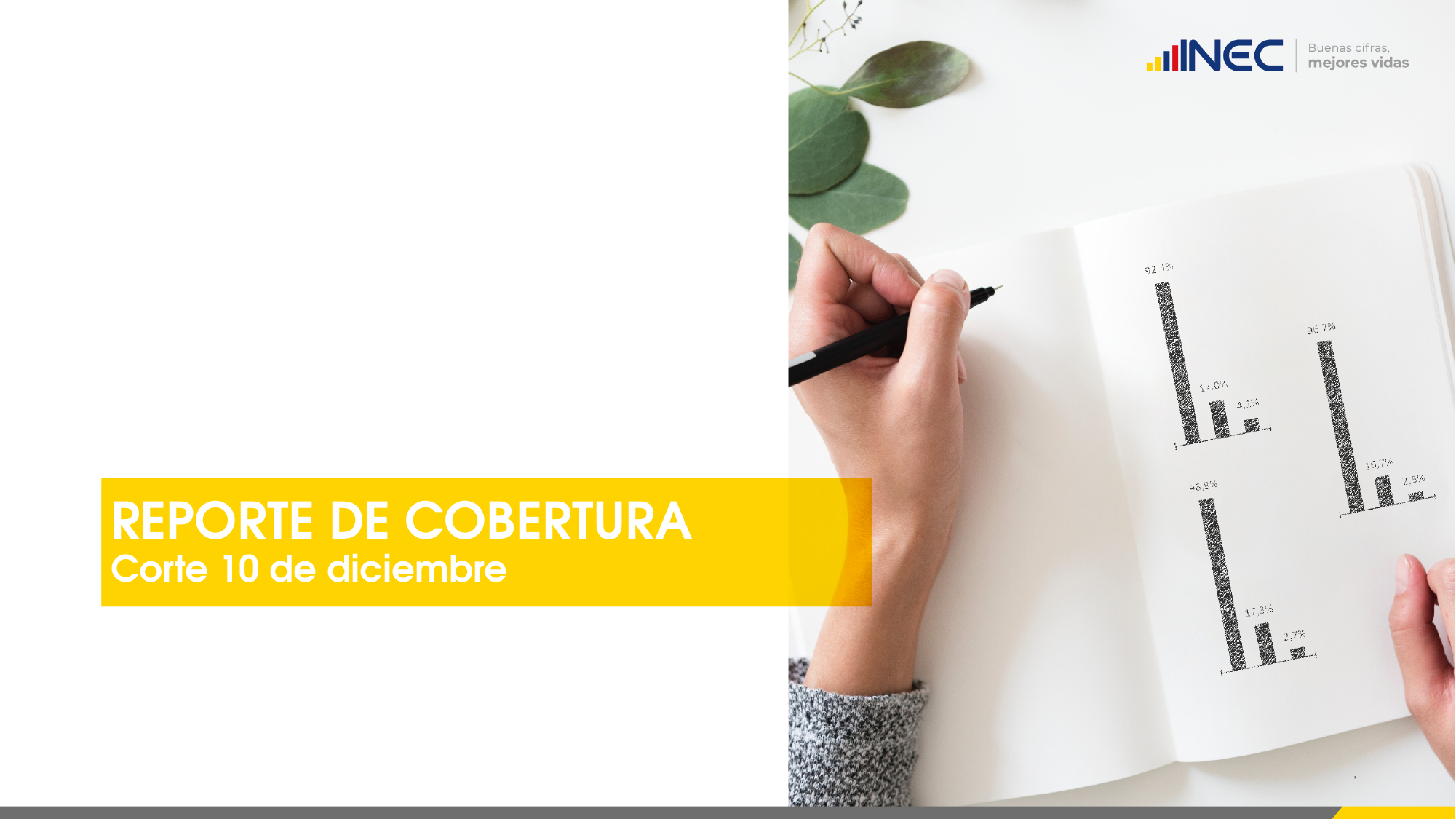

# REPORTE DE COBERTURA Corte 10 de diciembre